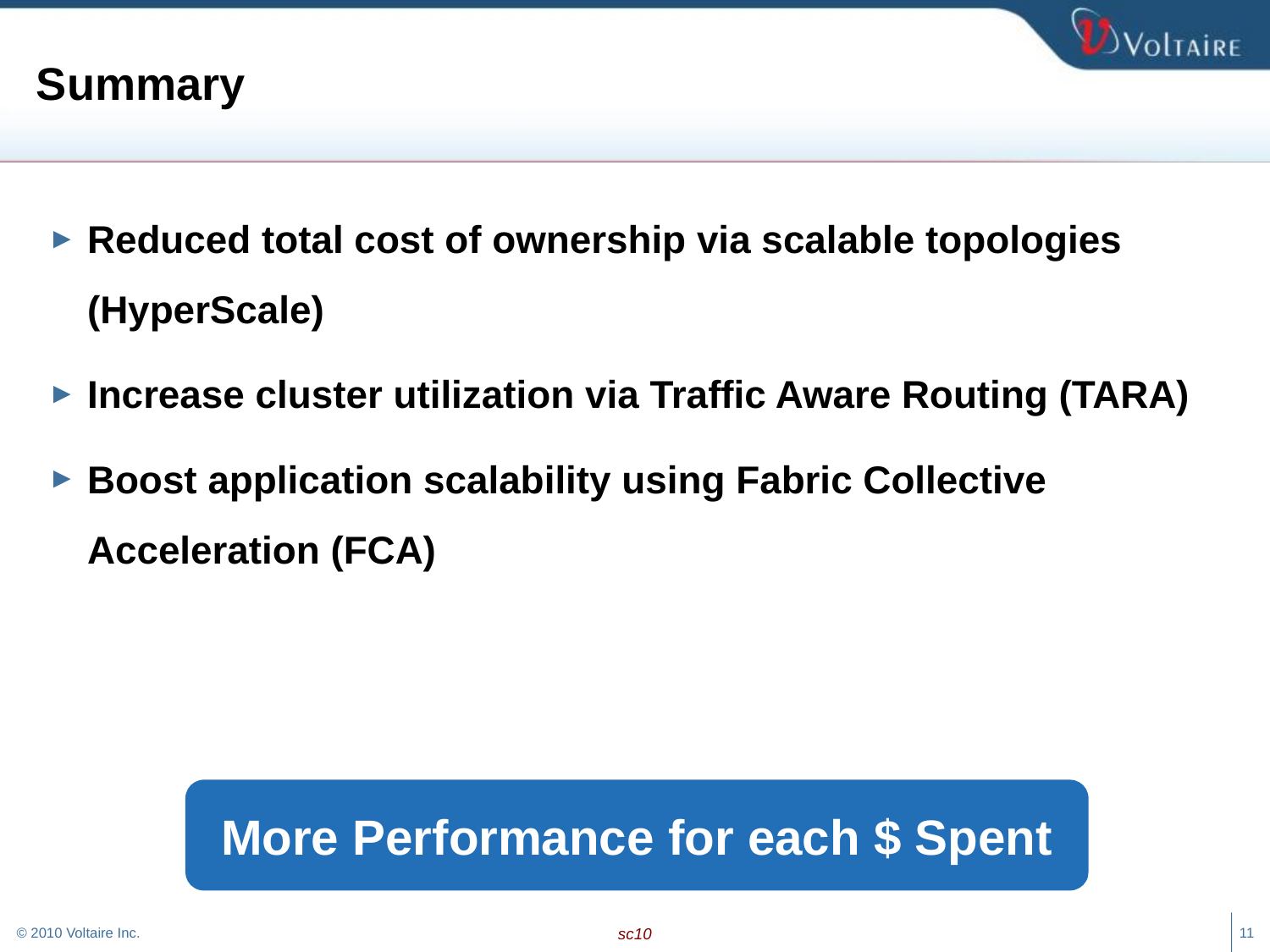

# Summary
Reduced total cost of ownership via scalable topologies (HyperScale)
Increase cluster utilization via Traffic Aware Routing (TARA)
Boost application scalability using Fabric Collective Acceleration (FCA)

More Performance for each $ Spent